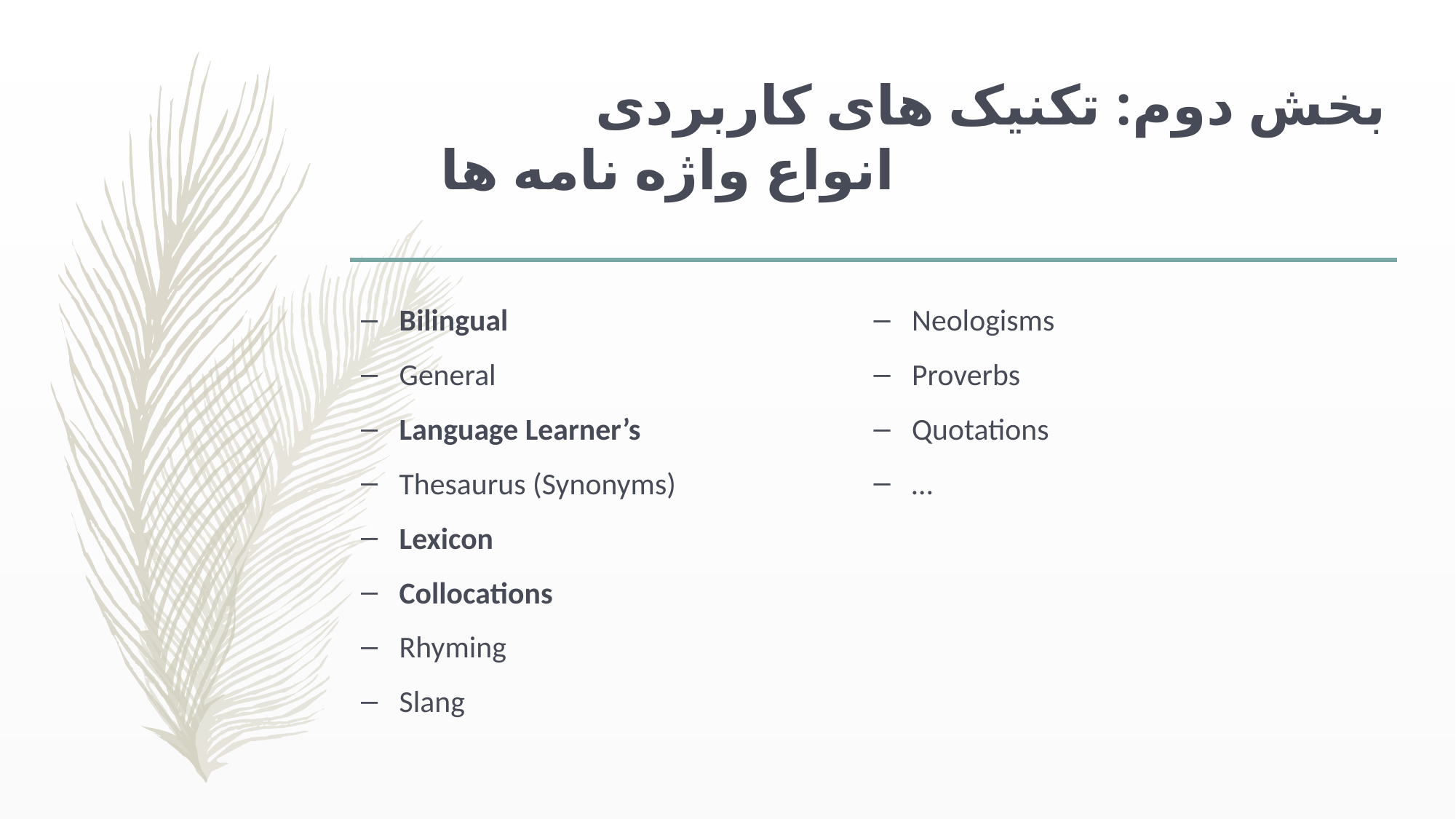

# بخش دوم: تکنیک های کاربردی انواع واژه نامه ها
Bilingual
General
Language Learner’s
Thesaurus (Synonyms)
Lexicon
Collocations
Rhyming
Slang
Neologisms
Proverbs
Quotations
…